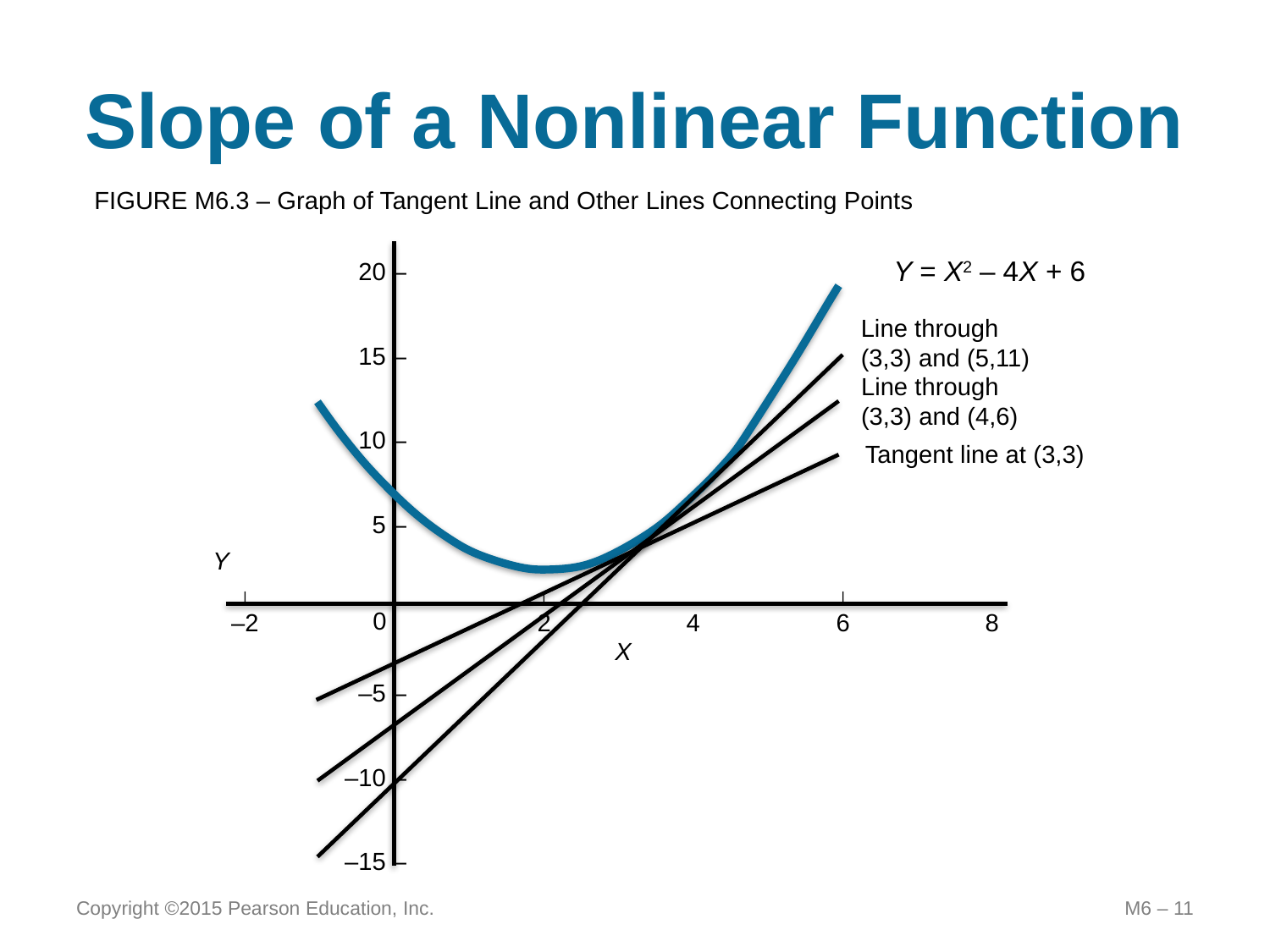

# Slope of a Nonlinear Function
FIGURE M6.3 – Graph of Tangent Line and Other Lines Connecting Points
20 –
15 –
10 –
5 –

–5 –
–10 –
–15 –
	Y = X2 – 4X + 6

Y
	|	|	|		|
	–2		2	4	6	8
0
X
Line through
(3,3) and (5,11)
Line through
(3,3) and (4,6)
Tangent line at (3,3)
Copyright ©2015 Pearson Education, Inc.
M6 – 11